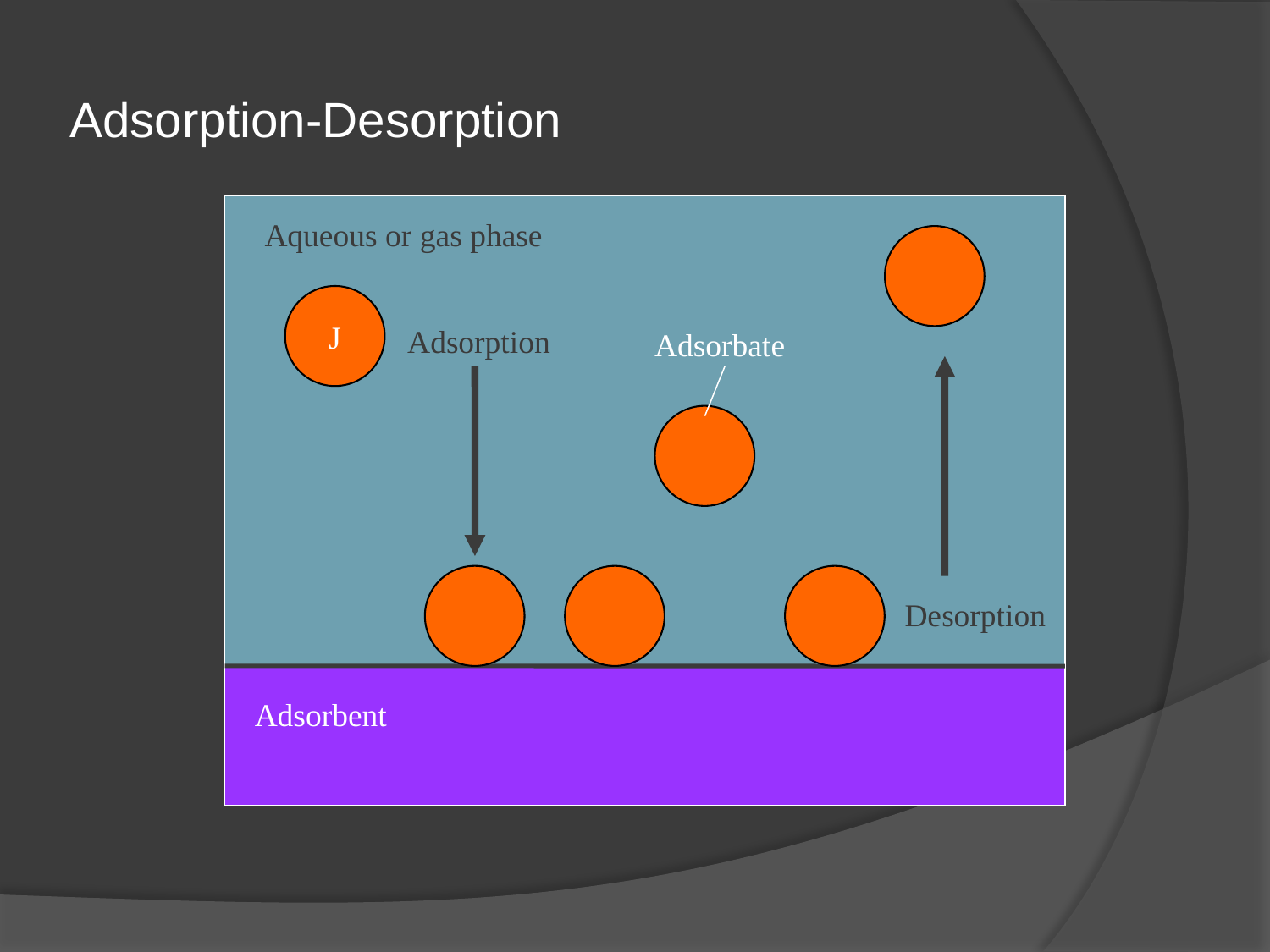

# Adsorption-Desorption

Aqueous or gas phase

J
Adsorption
Adsorbate

Desorption

Adsorbent